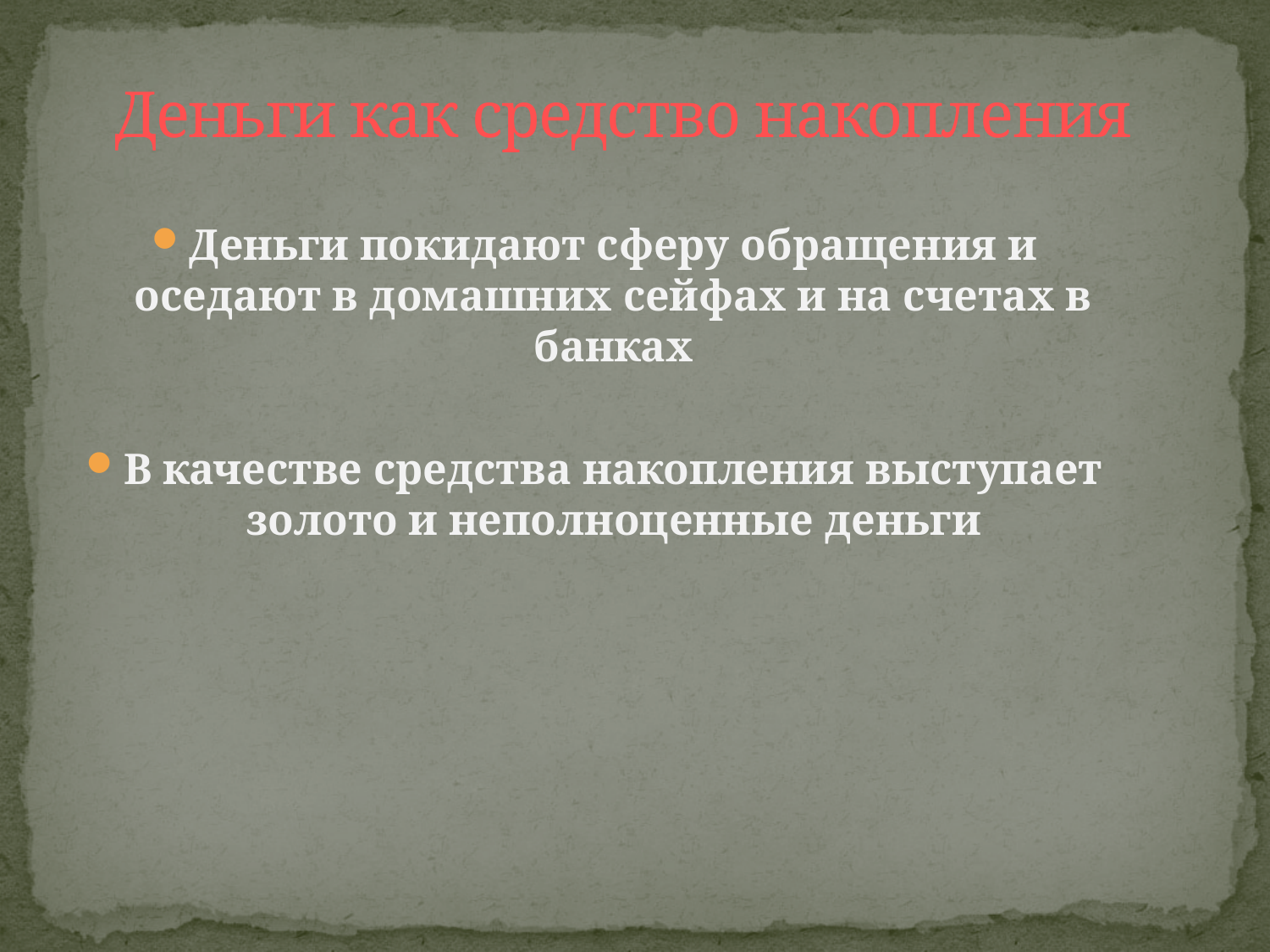

# Деньги как средство накопления
Деньги покидают сферу обращения и оседают в домашних сейфах и на счетах в банках

В качестве средства накопления выступает золото и неполноценные деньги